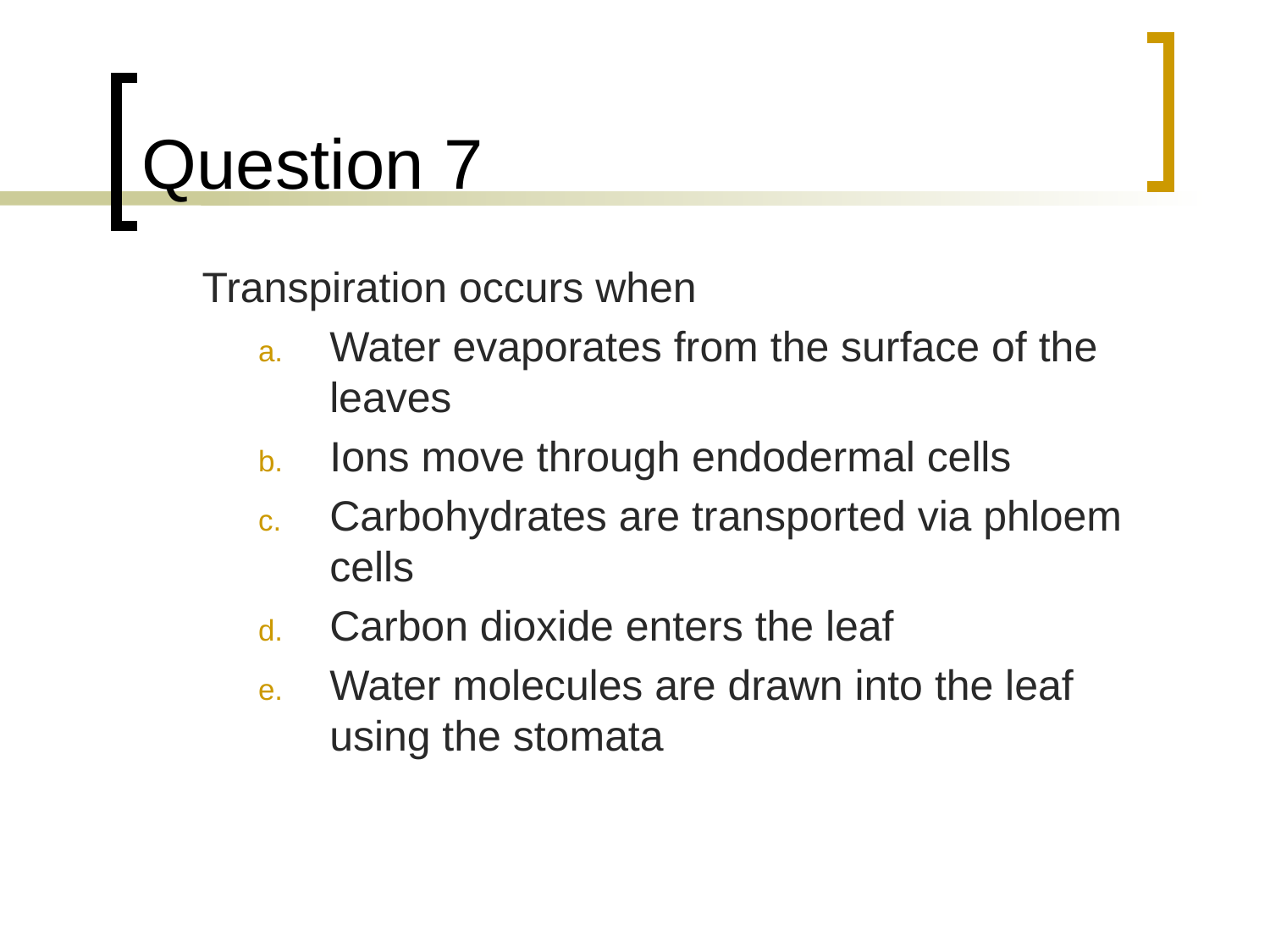

# Question 7
	Transpiration occurs when
Water evaporates from the surface of the leaves
Ions move through endodermal cells
Carbohydrates are transported via phloem cells
Carbon dioxide enters the leaf
Water molecules are drawn into the leaf using the stomata